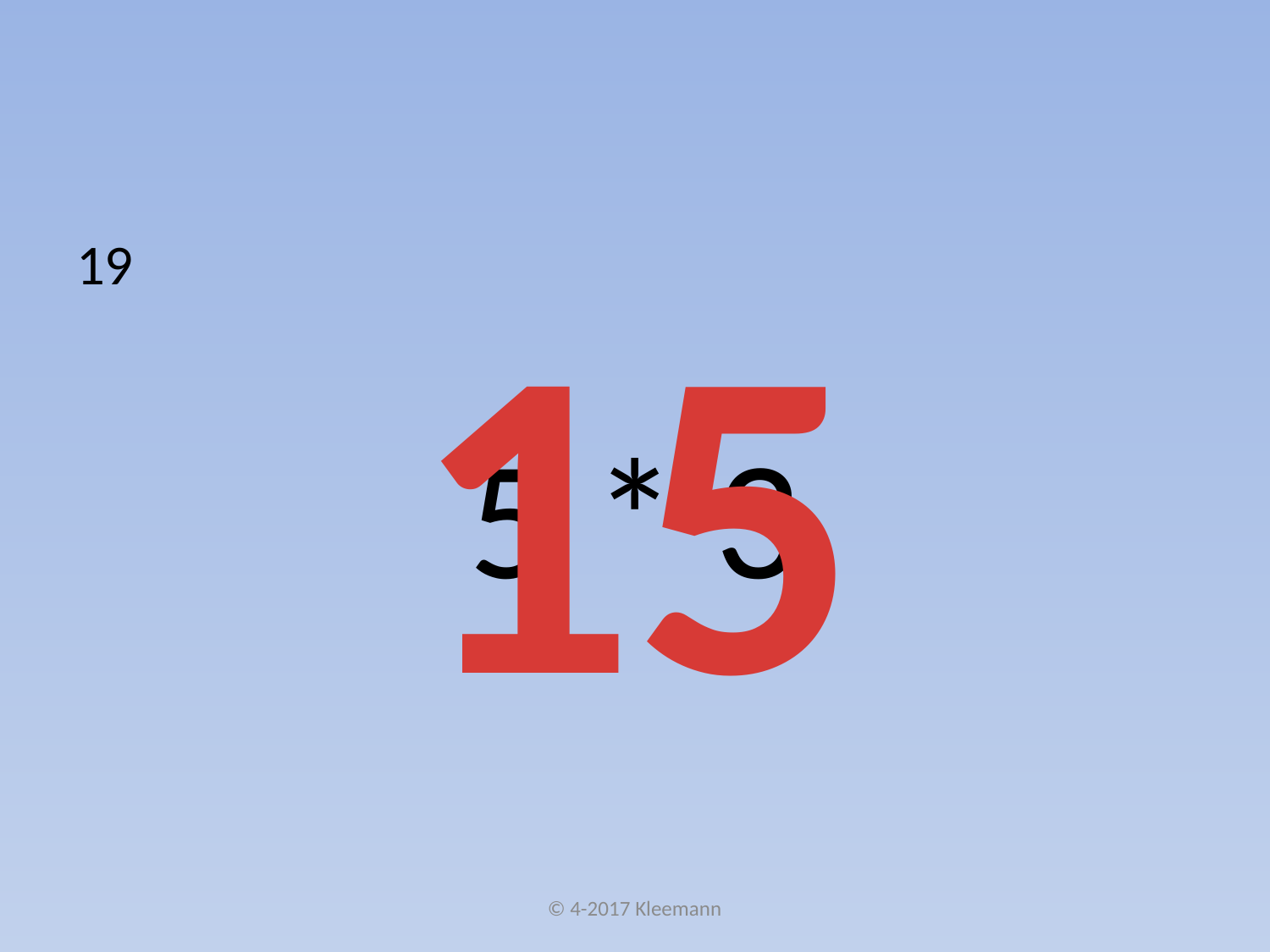

#
19

5 * 3
15
© 4-2017 Kleemann